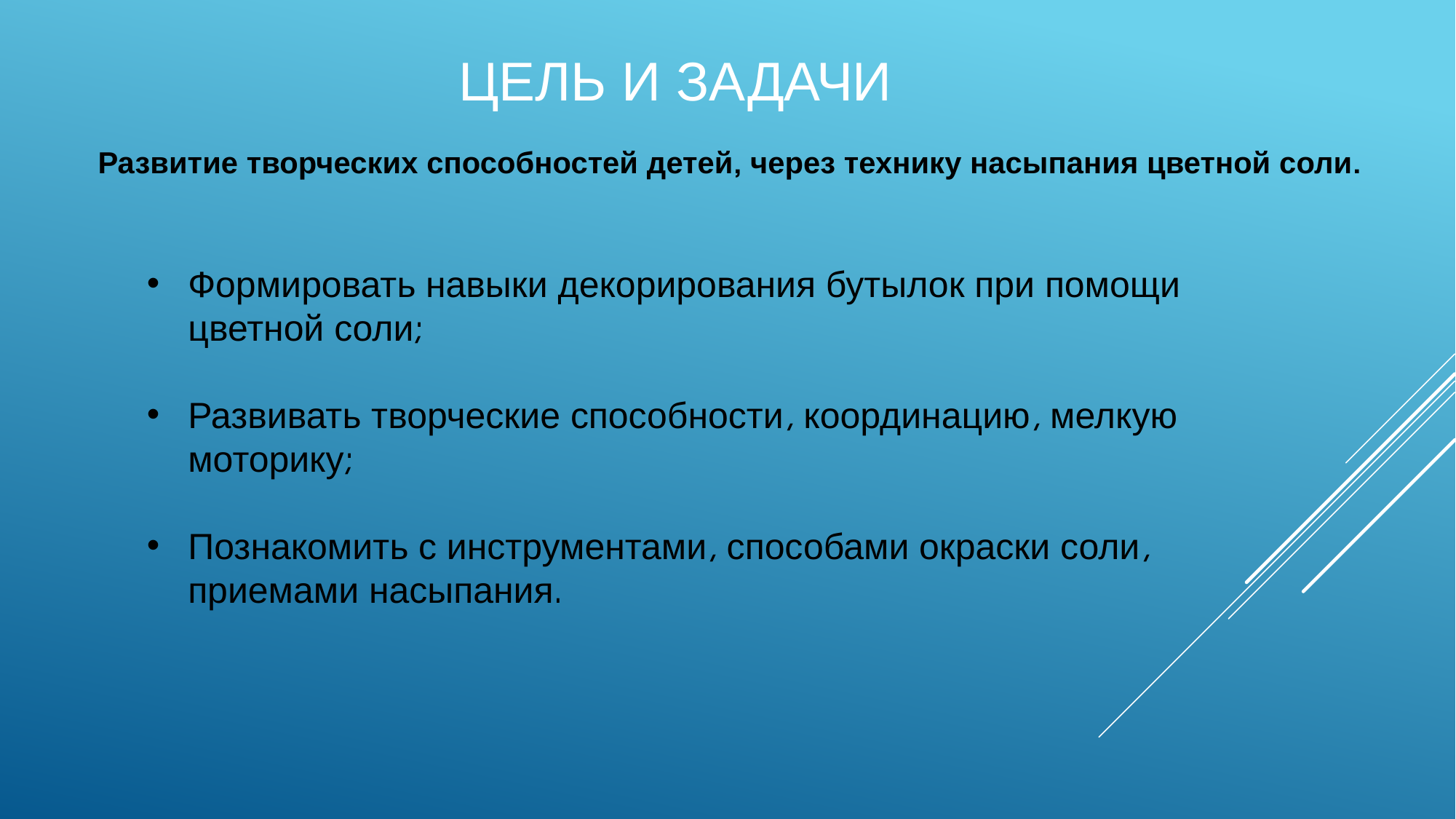

# Цель и задачи
Развитие творческих способностей детей, через технику насыпания цветной соли.
Формировать навыки декорирования бутылок при помощи цветной соли;

Развивать творческие способности, координацию, мелкую моторику;

Познакомить с инструментами, способами окраски соли, приемами насыпания.